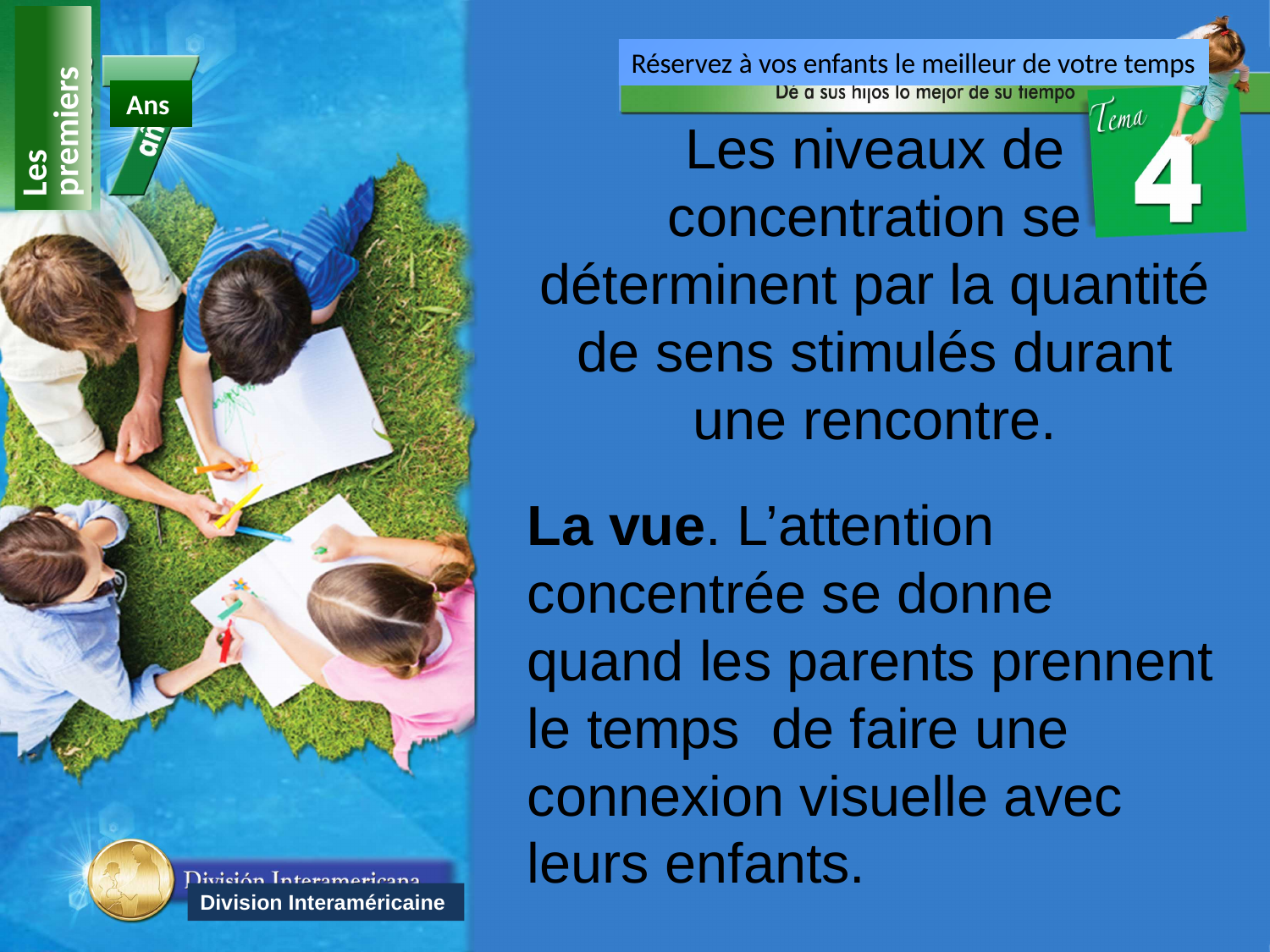

Réservez à vos enfants le meilleur de votre temps
Les premiers
Ans
Les niveaux de concentration se déterminent par la quantité de sens stimulés durant une rencontre.

La vue. L’attention concentrée se donne quand les parents prennent le temps  de faire une connexion visuelle avec leurs enfants.
Division Interaméricaine